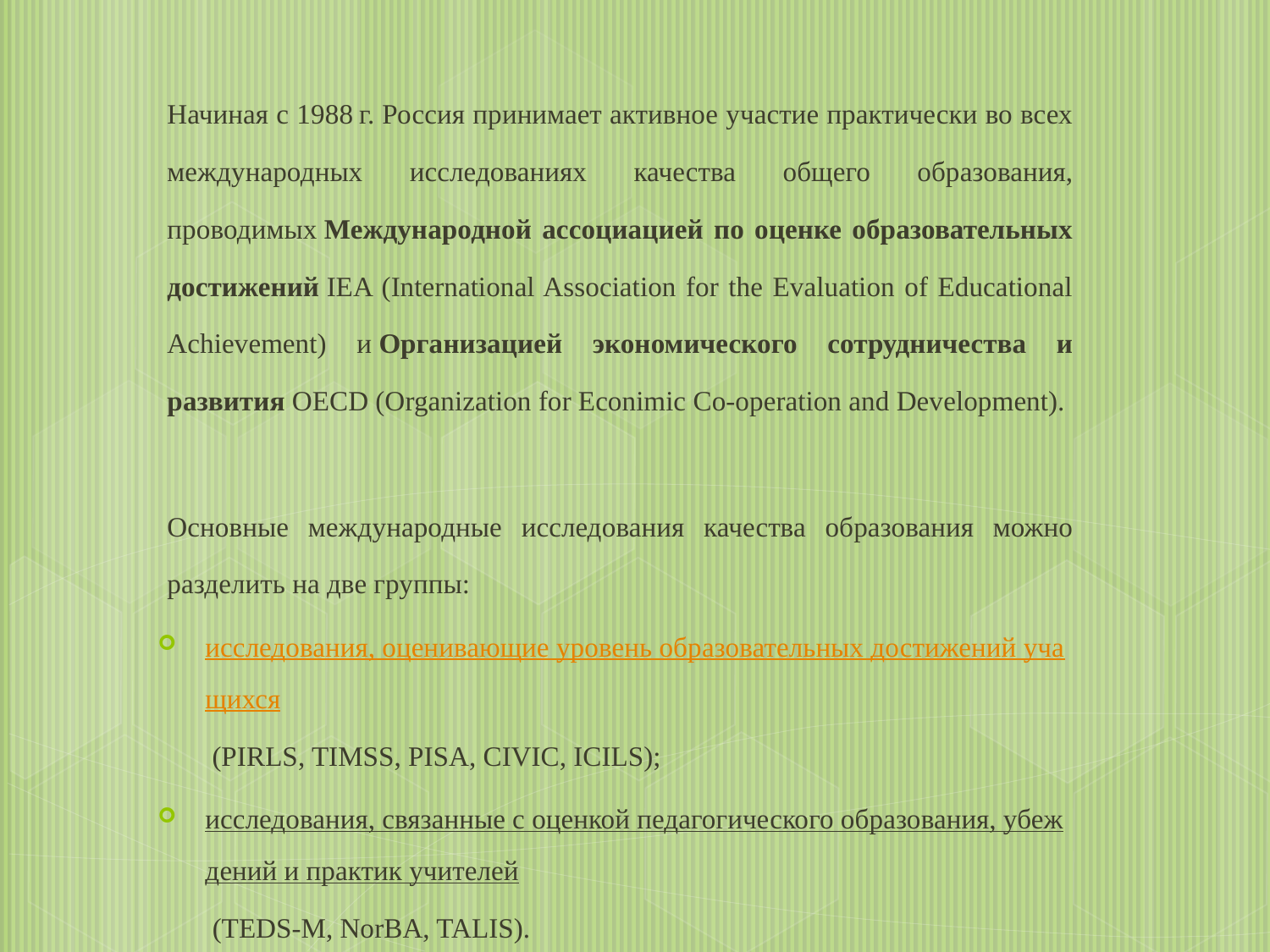

Начиная с 1988 г. Россия принимает активное участие практически во всех международных исследованиях качества общего образования, проводимых Международной ассоциацией по оценке образовательных достижений IEA (International Association for the Evaluation of Educational Achievement) и Организацией экономического сотрудничества и развития OECD (Organization for Econimic Co-operation and Development).

Основные международные исследования качества образования можно разделить на две группы:
исследования, оценивающие уровень образовательных достижений учащихся (PIRLS, TIMSS, PISA, CIVIC, ICILS);
исследования, связанные с оценкой педагогического образования, убеждений и практик учителей (TEDS-M, NorBA, TALIS).